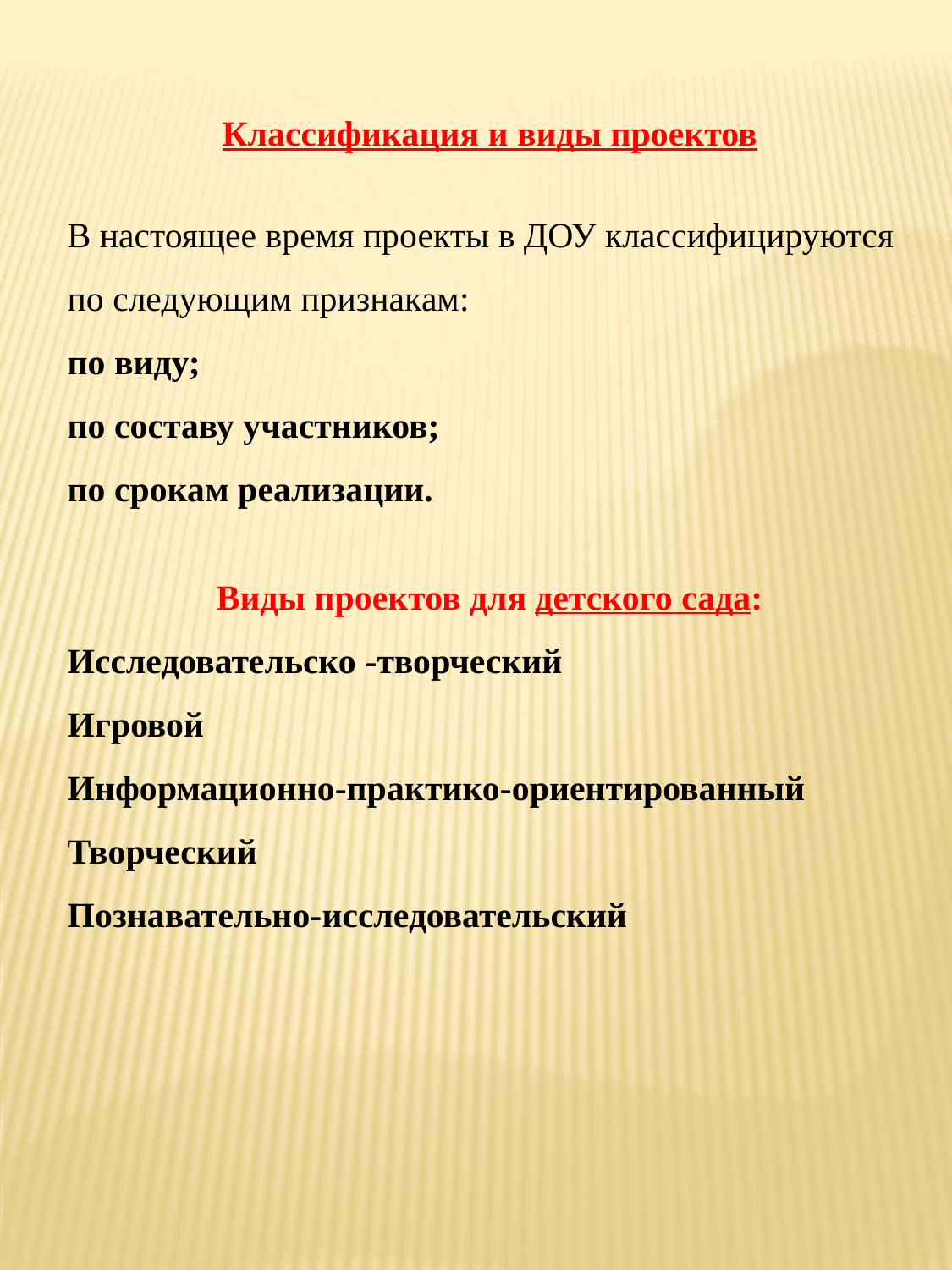

Классификация и виды проектов

В настоящее время проекты в ДОУ классифицируются по следующим признакам:
по виду;
по составу участников;
по срокам реализации.

Виды проектов для детского сада:
Исследовательско -творческий
Игровой
Информационно-практико-ориентированный Творческий
Познавательно-исследовательский